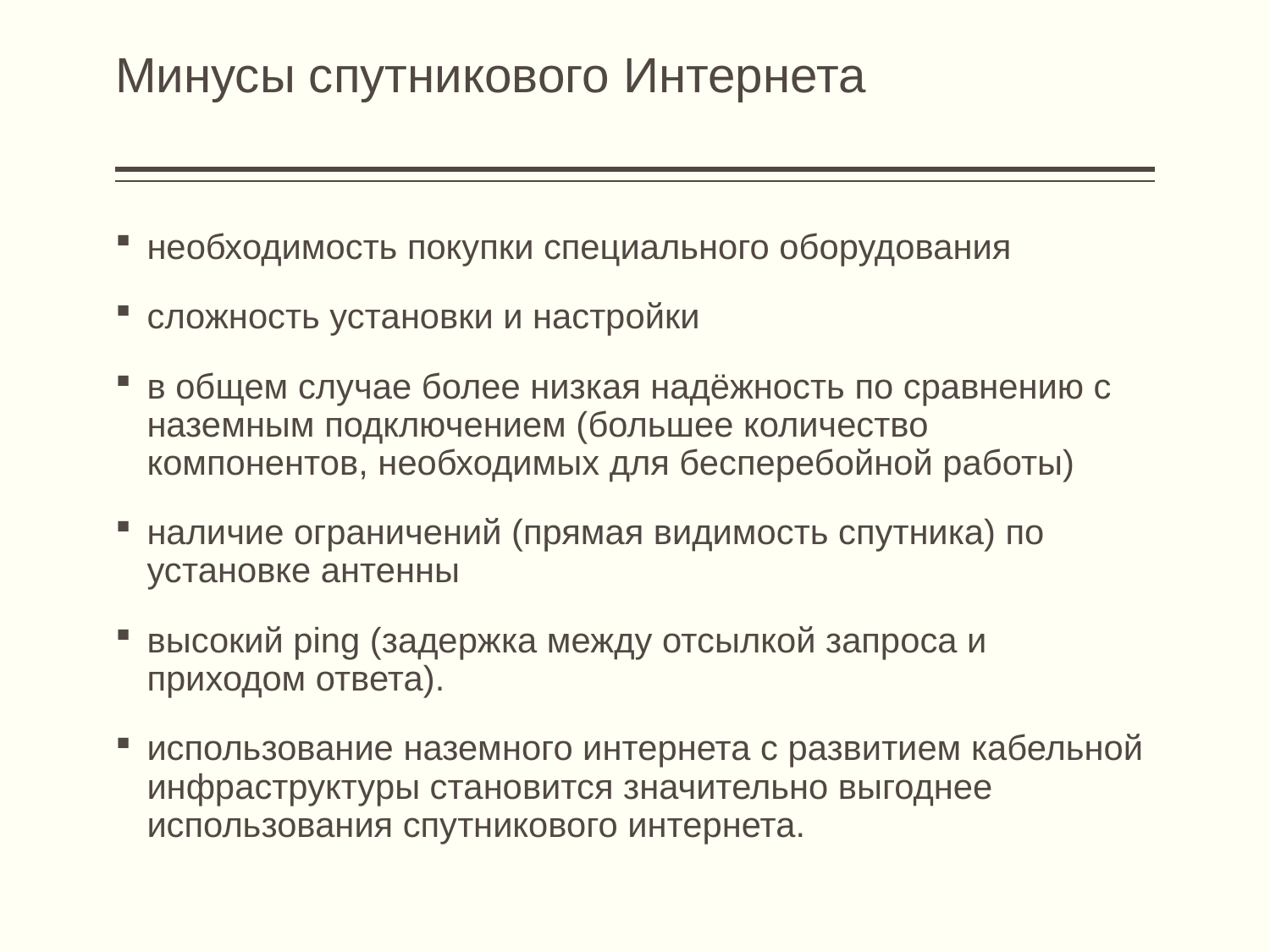

# Минусы спутникового Интернета
необходимость покупки специального оборудования
сложность установки и настройки
в общем случае более низкая надёжность по сравнению с наземным подключением (большее количество компонентов, необходимых для бесперебойной работы)
наличие ограничений (прямая видимость спутника) по установке антенны
высокий ping (задержка между отсылкой запроса и приходом ответа).
использование наземного интернета с развитием кабельной инфраструктуры становится значительно выгоднее использования спутникового интернета.